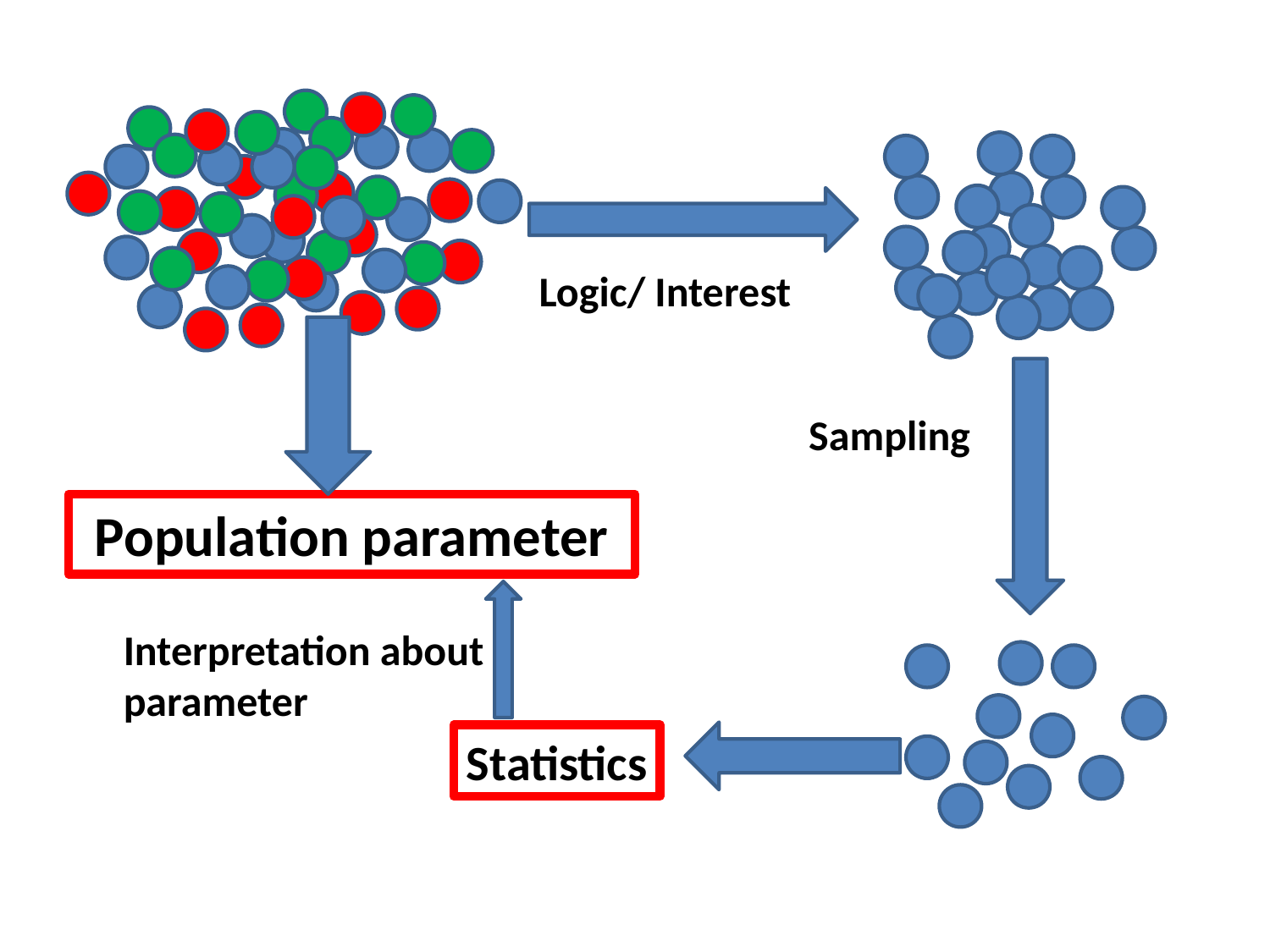

Logic/ Interest

Population parameter

Sampling
Sampling by Dr. Irfan

Interpretation about  parameter

Statistics